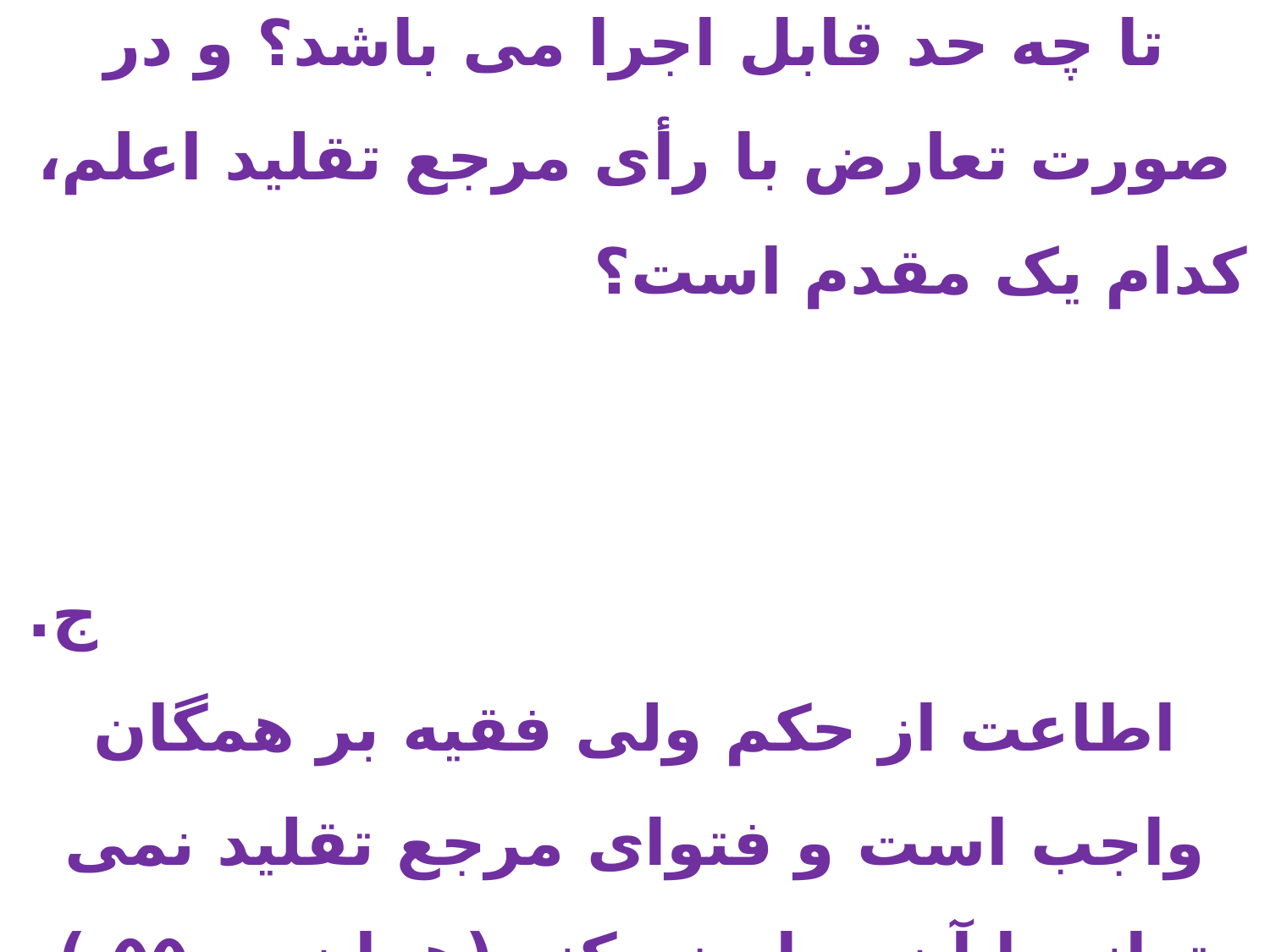

س 4)حکم یا فتوای ولی امر مسلمانان تا چه حد قابل اجرا می باشد؟ و در صورت تعارض با رأی مرجع تقلید اعلم، کدام یک مقدم است؟                                                                                                                                                                                                 ج. اطاعت از حکم ولی فقیه بر همگان واجب است و فتوای مرجع تقلید نمی تواند با آن معارضه کند.(همان،س۵۵.)